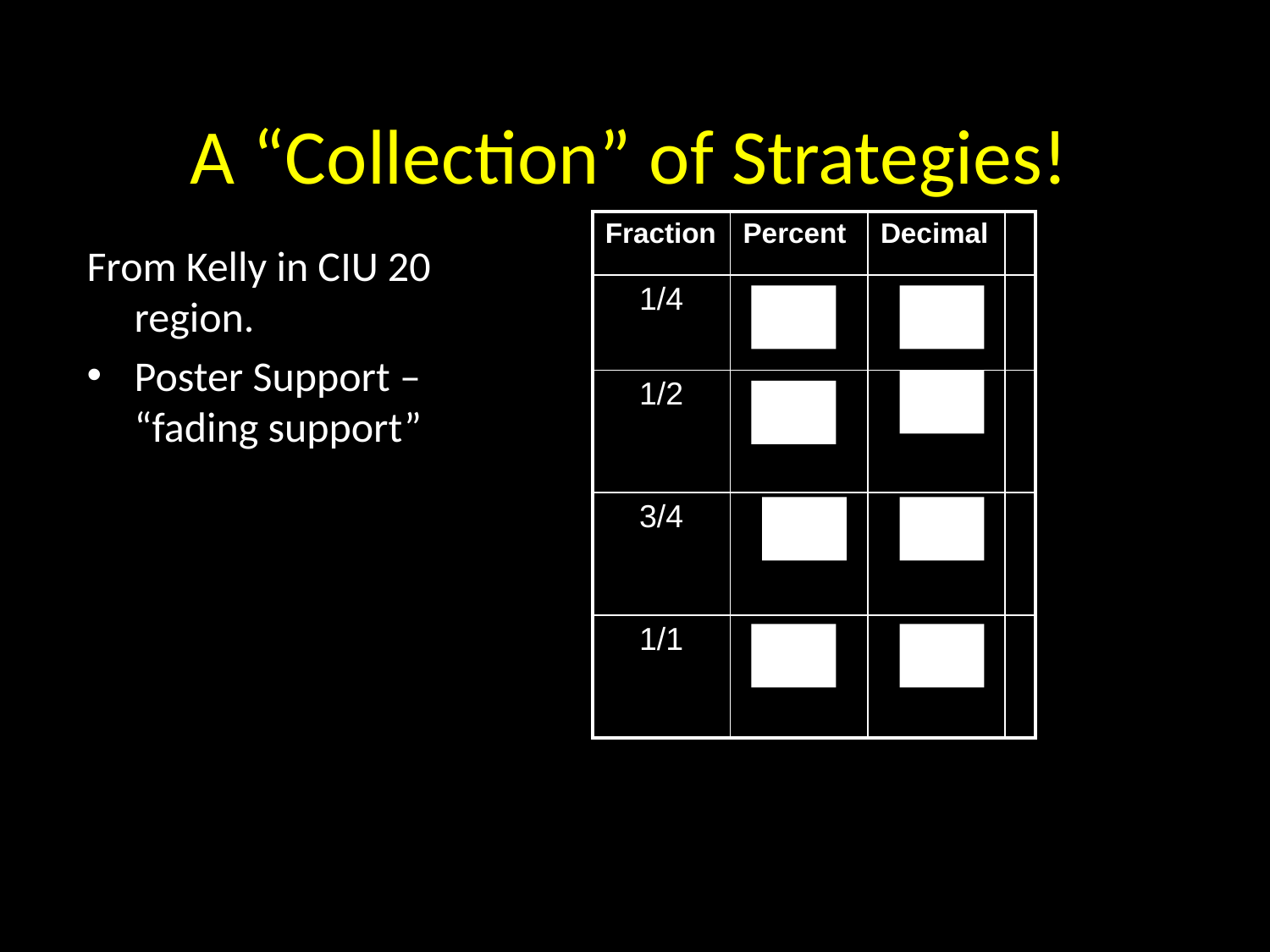

# A “Collection” of Strategies!
| Fraction | Percent | Decimal |  |
| --- | --- | --- | --- |
| 1/4 | 25% | .25 |  |
| 1/2 | 50% | .50 |  |
| 3/4 | 75% | .75 |  |
| 1/1 | 100% | 1.00 |  |
From Kelly in CIU 20 region.
Poster Support – “fading support”